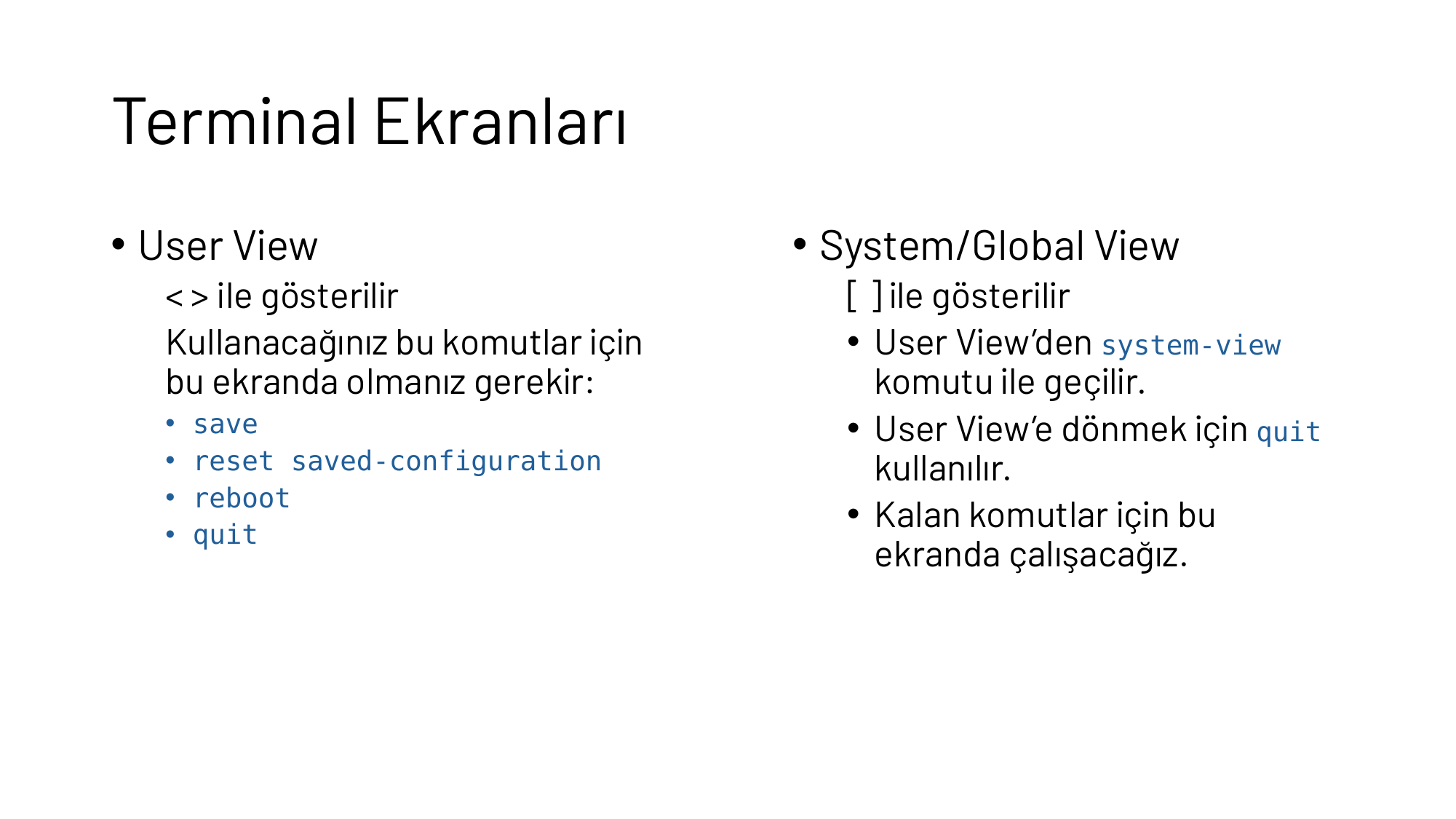

# Terminal Ekranları
User View
< > ile gösterilir
Kullanacağınız bu komutlar için bu ekranda olmanız gerekir:
save
reset saved-configuration
reboot
quit

System/Global View
[ ] ile gösterilir
User View’den system-view komutu ile geçilir.
User View’e dönmek için quit kullanılır.
Kalan komutlar için bu ekranda çalışacağız.